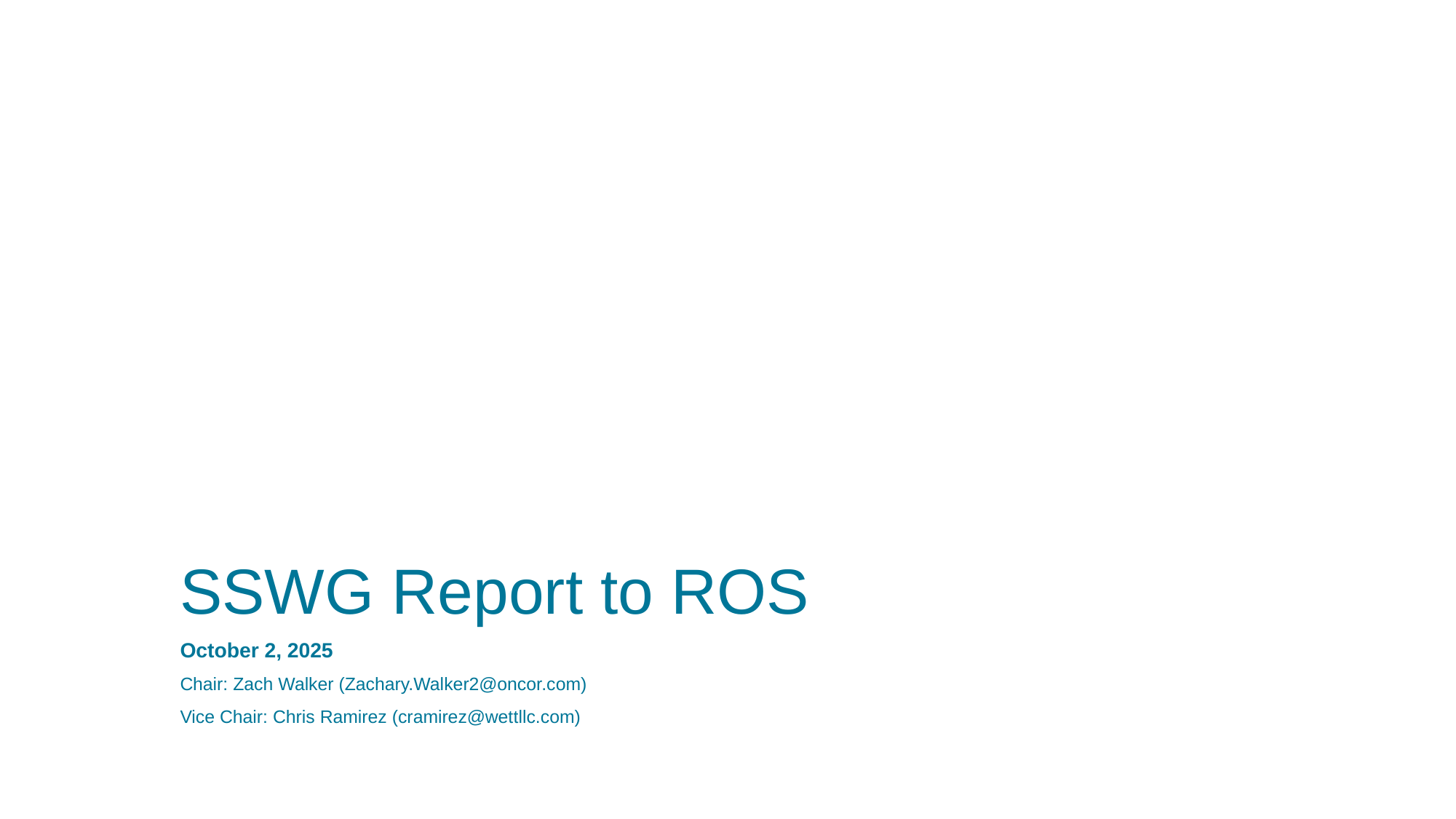

# SSWG Report to ROS
October 2, 2025
Chair: Zach Walker (Zachary.Walker2@oncor.com)
Vice Chair: Chris Ramirez (cramirez@wettllc.com)